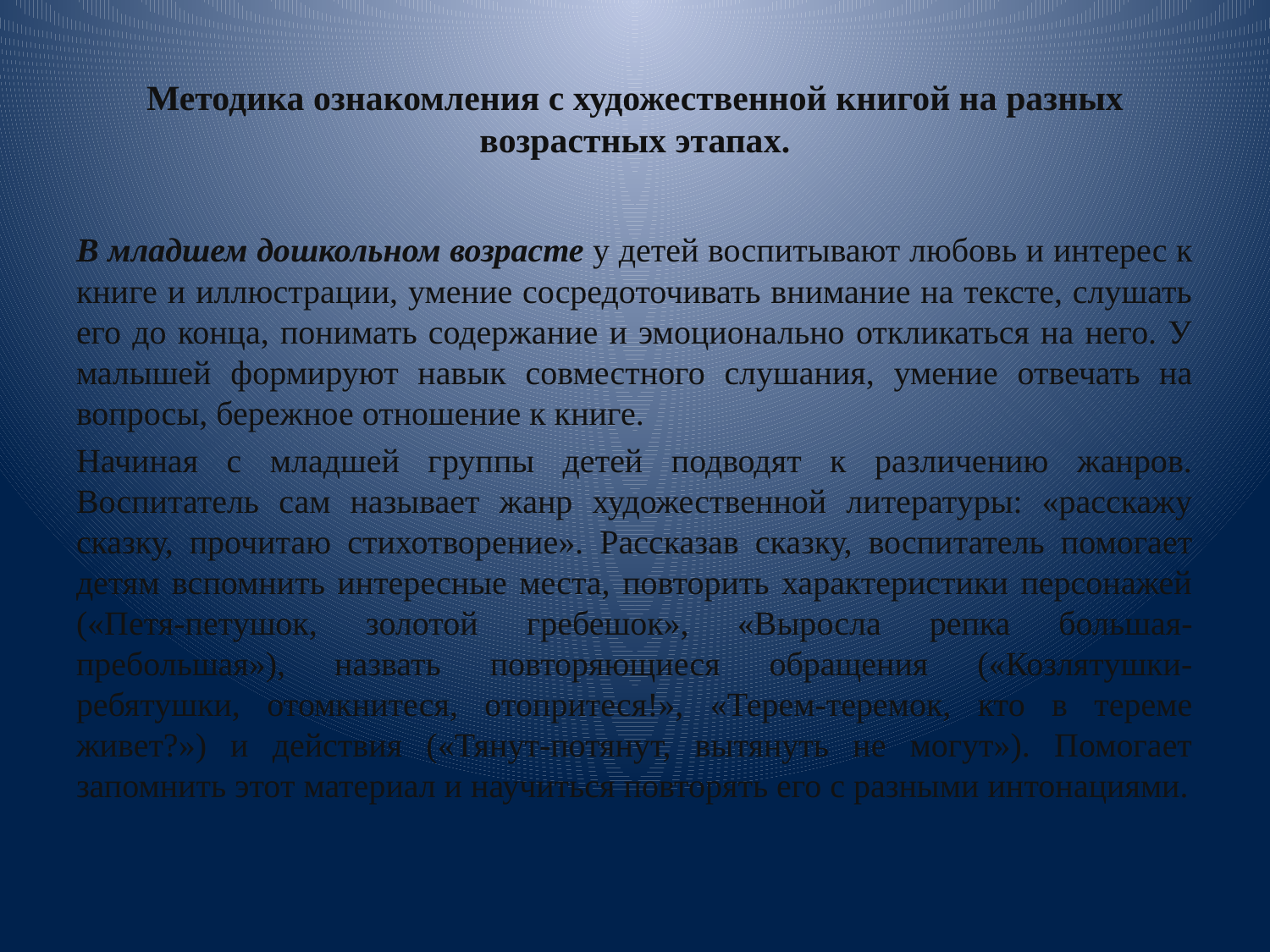

# Методика ознакомления с художественной книгой на разных возрастных этапах.
В младшем дошкольном возрасте у детей воспитывают любовь и интерес к книге и иллюстрации, умение сосредоточивать внимание на тексте, слушать его до конца, понимать содержание и эмоционально откликаться на него. У малышей формируют навык совместного слушания, умение отвечать на вопросы, бережное отношение к книге.
Начиная с младшей группы детей подводят к различению жанров. Воспитатель сам называет жанр художественной литературы: «расскажу сказку, прочитаю стихотворение». Рассказав сказку, воспитатель помогает детям вспомнить интересные места, повторить характеристики персонажей («Петя-петушок, золотой гребешок», «Выросла репка большая-пребольшая»), назвать повторяющиеся обращения («Козлятушки-ребятушки, отомкнитеся, отопритеся!», «Терем-теремок, кто в тереме живет?») и действия («Тянут-потянут, вытянуть не могут»). Помогает запомнить этот материал и научиться повторять его с разными интонациями.